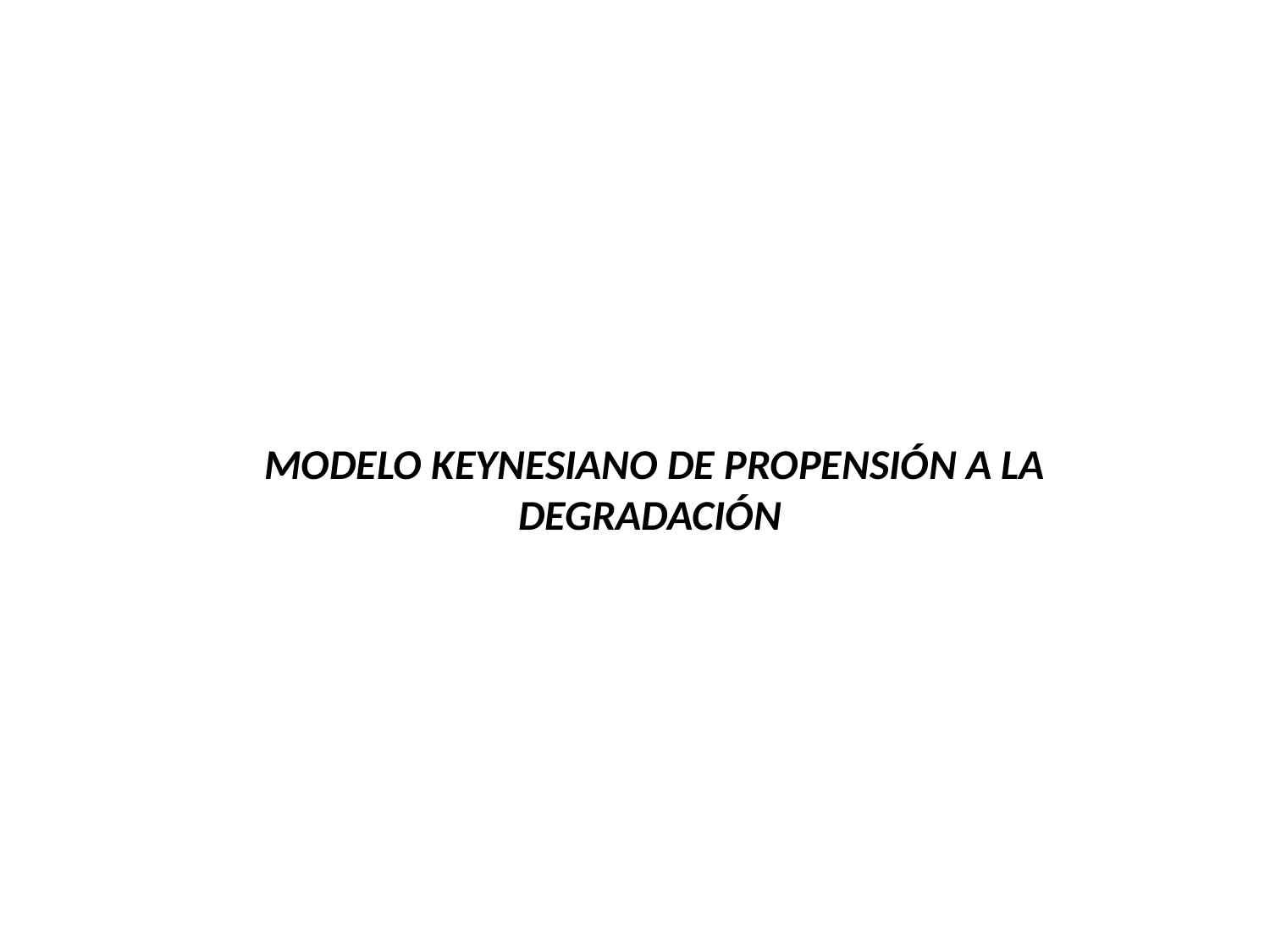

MODELO KEYNESIANO DE PROPENSIÓN A LA DEGRADACIÓN